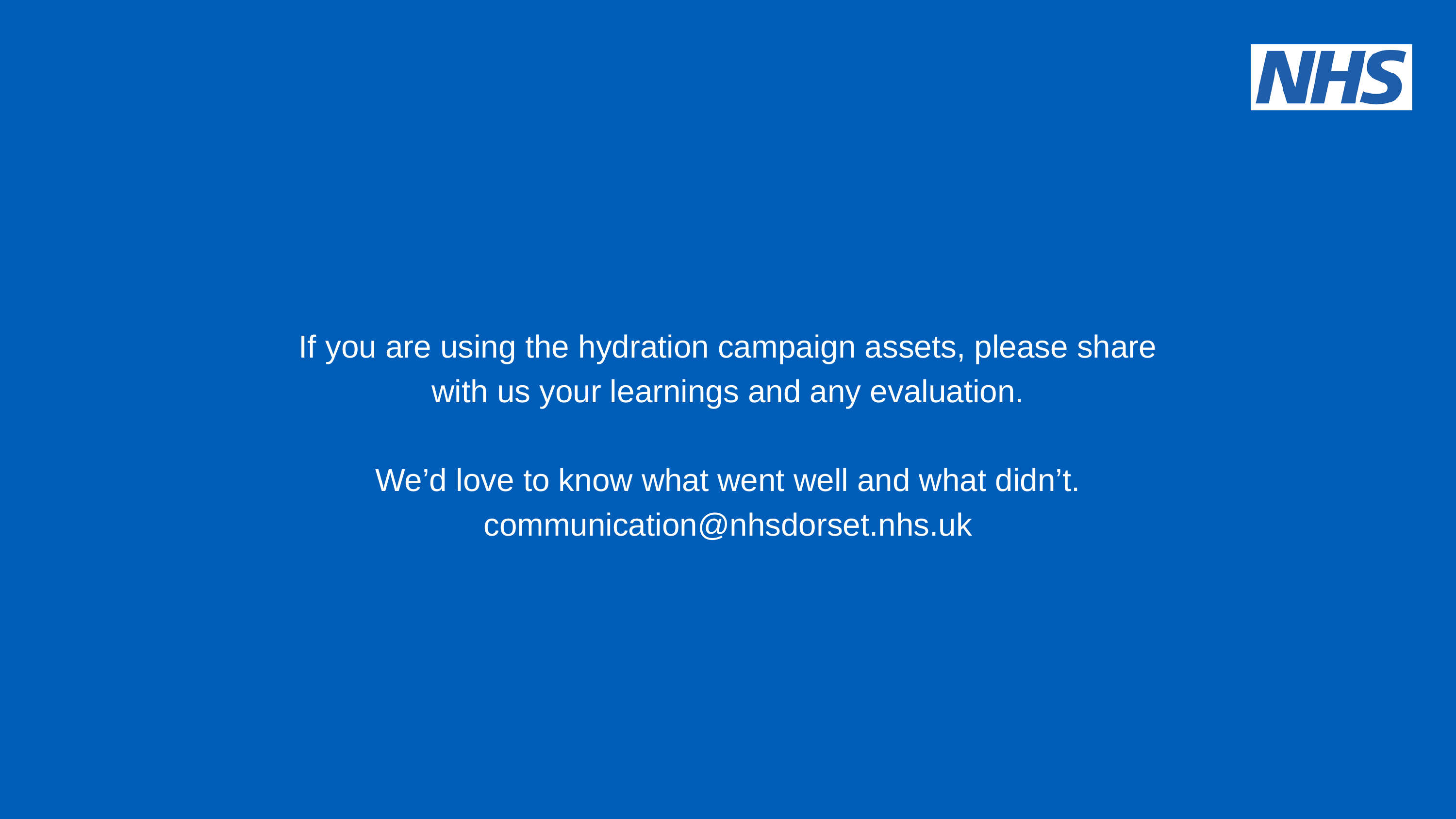

If you are using the hydration campaign assets, please share
with us your learnings and any evaluation.

We’d love to know what went well and what didn’t.
communication@nhsdorset.nhs.uk